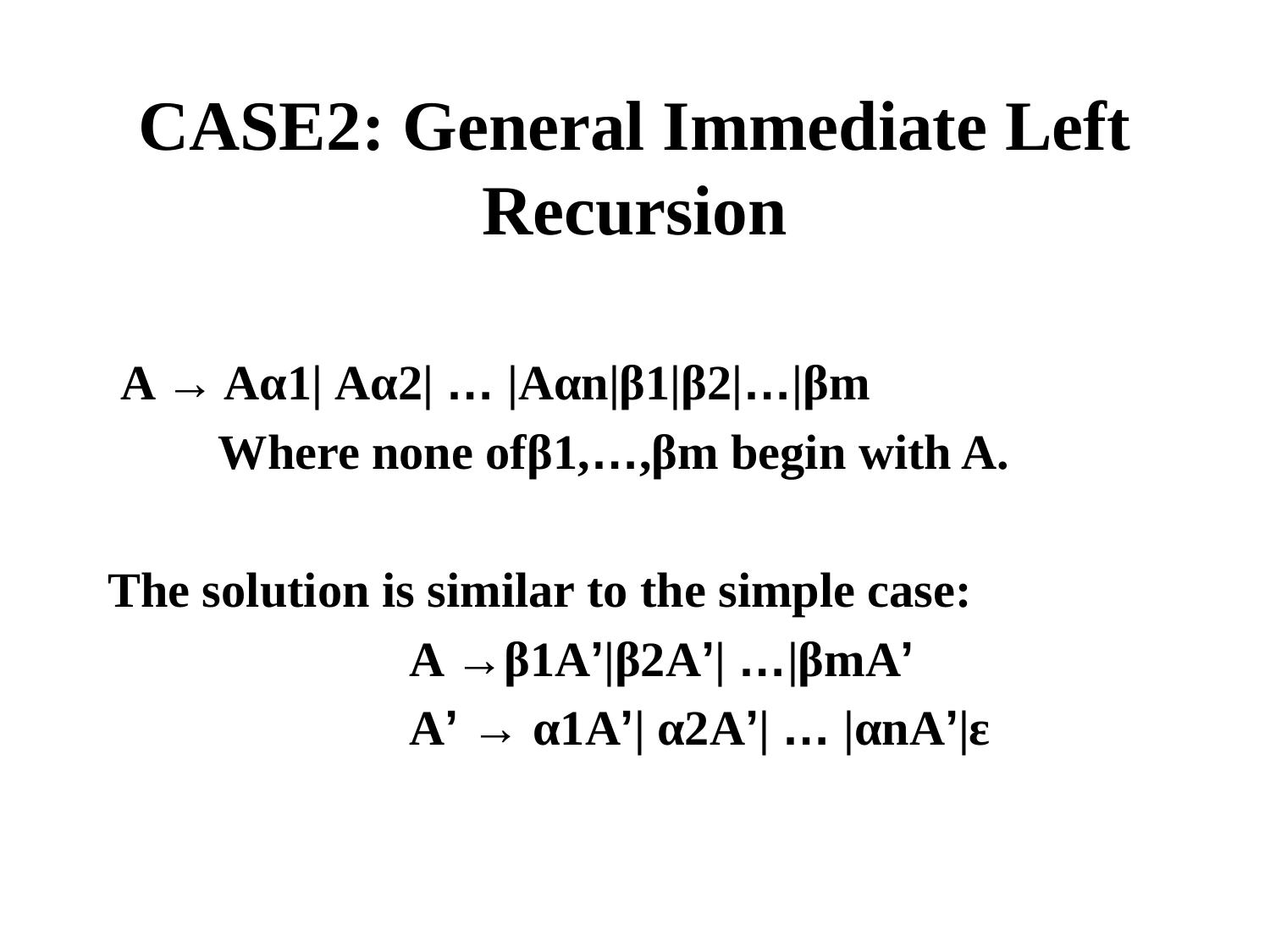

# CASE2: General Immediate Left Recursion

 A → Aα1| Aα2| … |Aαn|β1|β2|…|βm
         Where none ofβ1,…,βm begin with A.

The solution is similar to the simple case:
         		A →β1A’|β2A’| …|βmA’
         		A’ → α1A’| α2A’| … |αnA’|ε